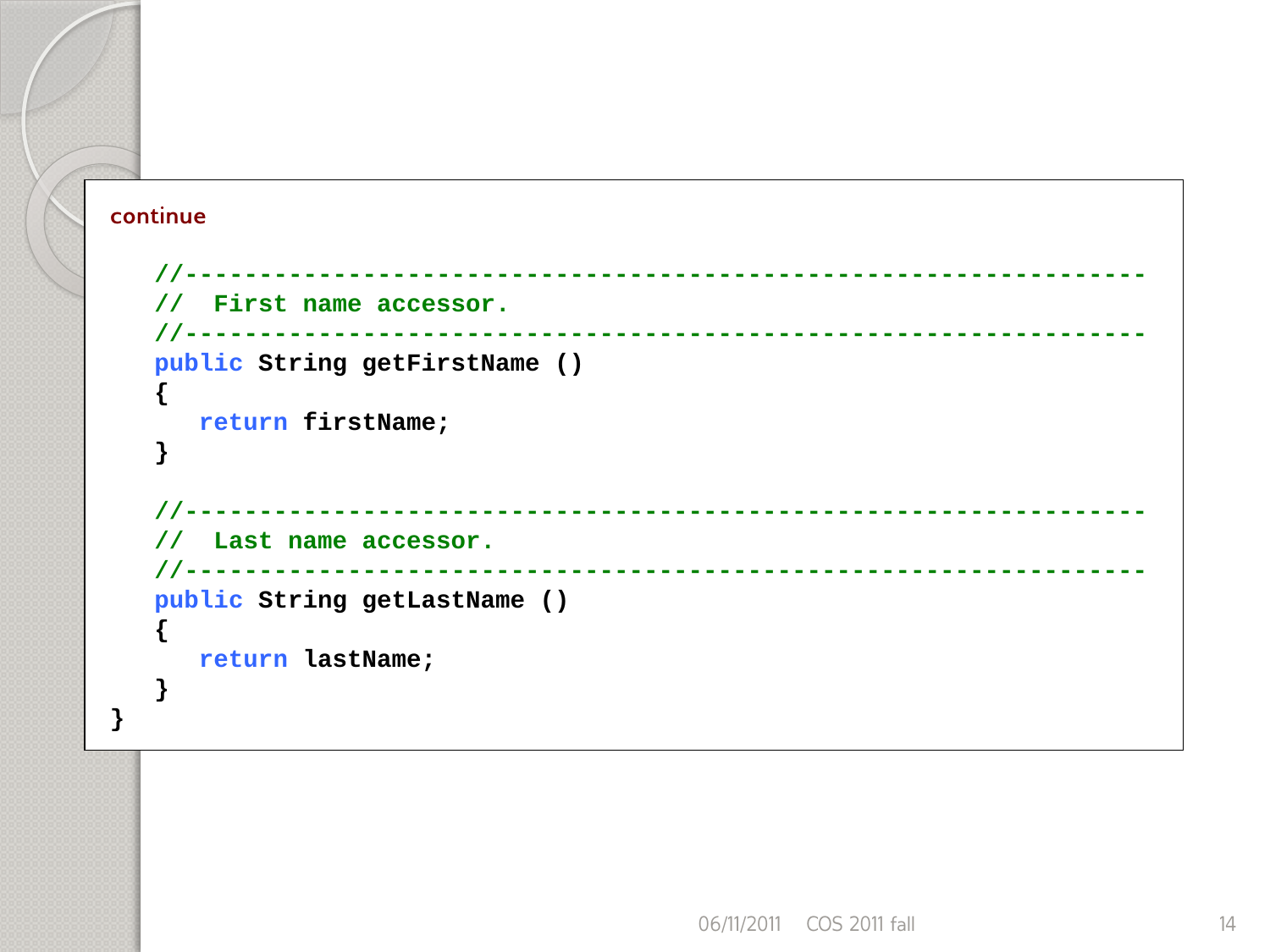

continue

   //-----------------------------------------------------------------
   //  First name accessor.
   //-----------------------------------------------------------------
   public String getFirstName ()
   {
      return firstName;
   }

   //-----------------------------------------------------------------
   //  Last name accessor.
   //-----------------------------------------------------------------
   public String getLastName ()
   {
      return lastName;
   }
}
06/11/2011
COS 2011 fall
14